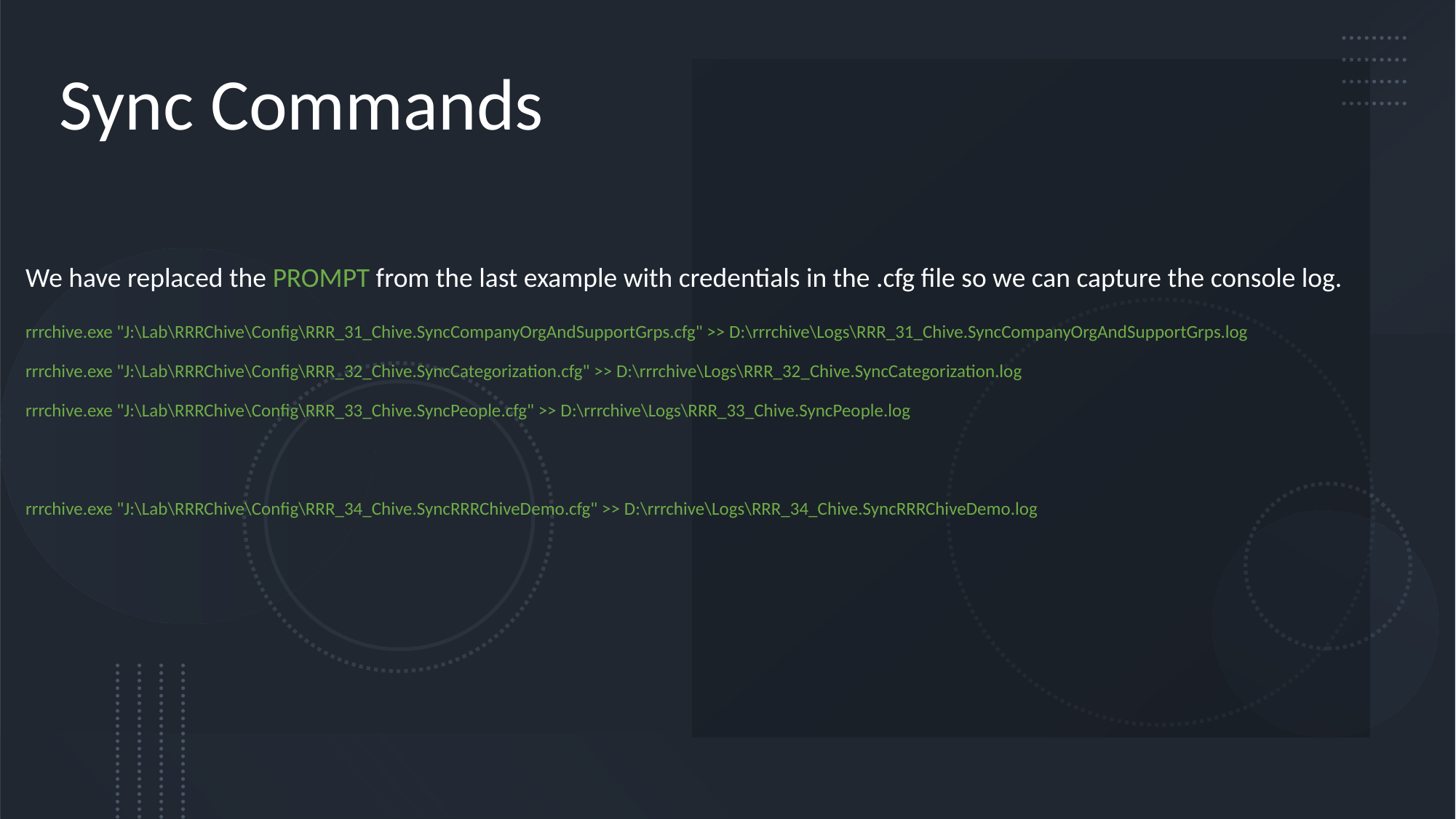

# Sync Commands

We have replaced the PROMPT from the last example with credentials in the .cfg file so we can capture the console log.

rrrchive.exe "J:\Lab\RRRChive\Config\RRR_31_Chive.SyncCompanyOrgAndSupportGrps.cfg" >> D:\rrrchive\Logs\RRR_31_Chive.SyncCompanyOrgAndSupportGrps.log

rrrchive.exe "J:\Lab\RRRChive\Config\RRR_32_Chive.SyncCategorization.cfg" >> D:\rrrchive\Logs\RRR_32_Chive.SyncCategorization.log

rrrchive.exe "J:\Lab\RRRChive\Config\RRR_33_Chive.SyncPeople.cfg" >> D:\rrrchive\Logs\RRR_33_Chive.SyncPeople.log

rrrchive.exe "J:\Lab\RRRChive\Config\RRR_34_Chive.SyncRRRChiveDemo.cfg" >> D:\rrrchive\Logs\RRR_34_Chive.SyncRRRChiveDemo.log